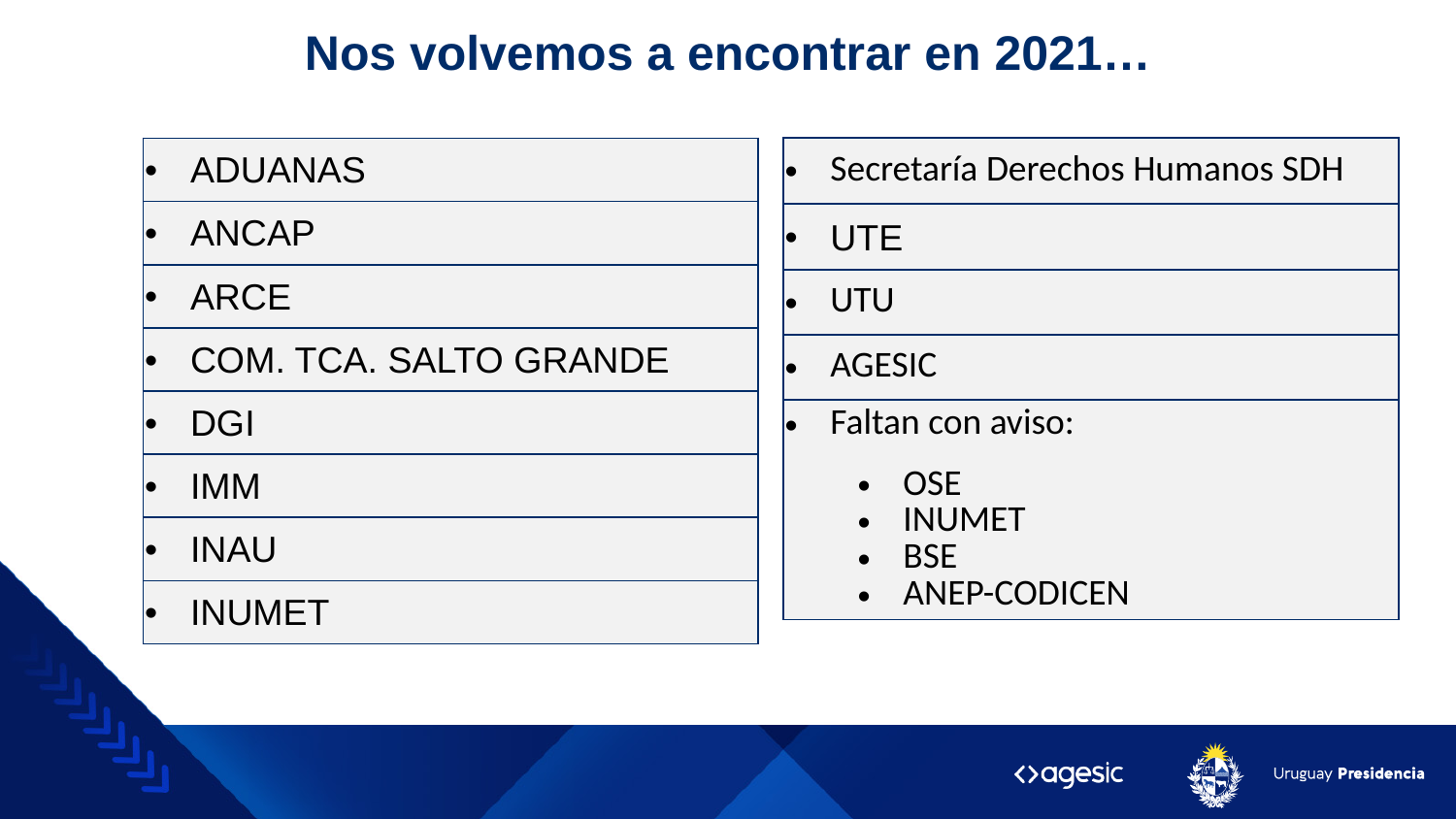

# Nos volvemos a encontrar en 2021…
| Secretaría Derechos Humanos SDH |
| --- |
| UTE |
| UTU |
| AGESIC |
| Faltan con aviso: OSE INUMET BSE ANEP-CODICEN |
| ADUANAS |
| --- |
| ANCAP |
| ARCE |
| COM. TCA. SALTO GRANDE |
| DGI |
| IMM |
| INAU |
| INUMET |